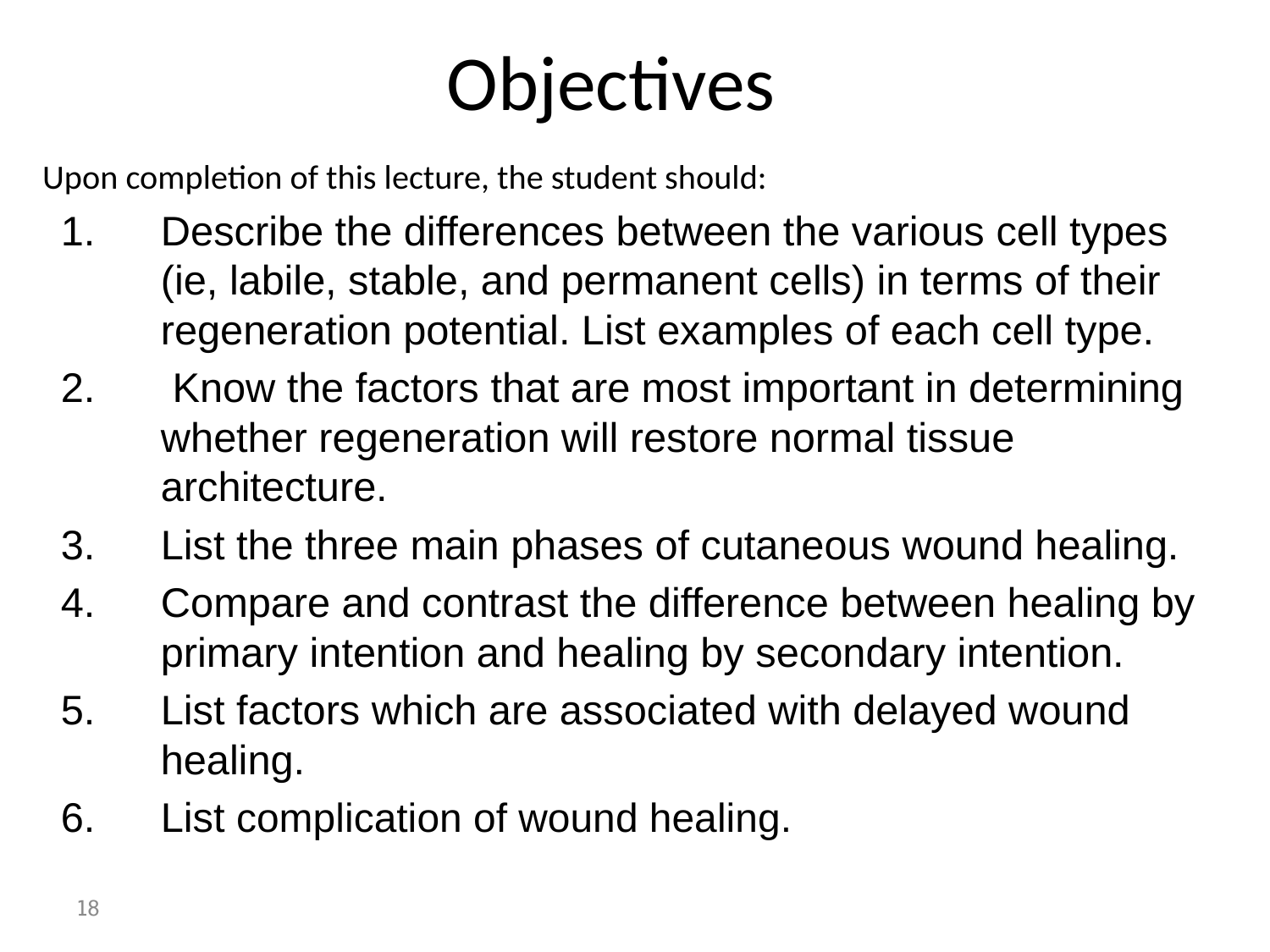

# Objectives
Upon completion of this lecture, the student should:
Describe the differences between the various cell types (ie, labile, stable, and permanent cells) in terms of their regeneration potential. List examples of each cell type.
 Know the factors that are most important in determining whether regeneration will restore normal tissue architecture.
List the three main phases of cutaneous wound healing.
Compare and contrast the difference between healing by primary intention and healing by secondary intention.
List factors which are associated with delayed wound healing.
List complication of wound healing.

18